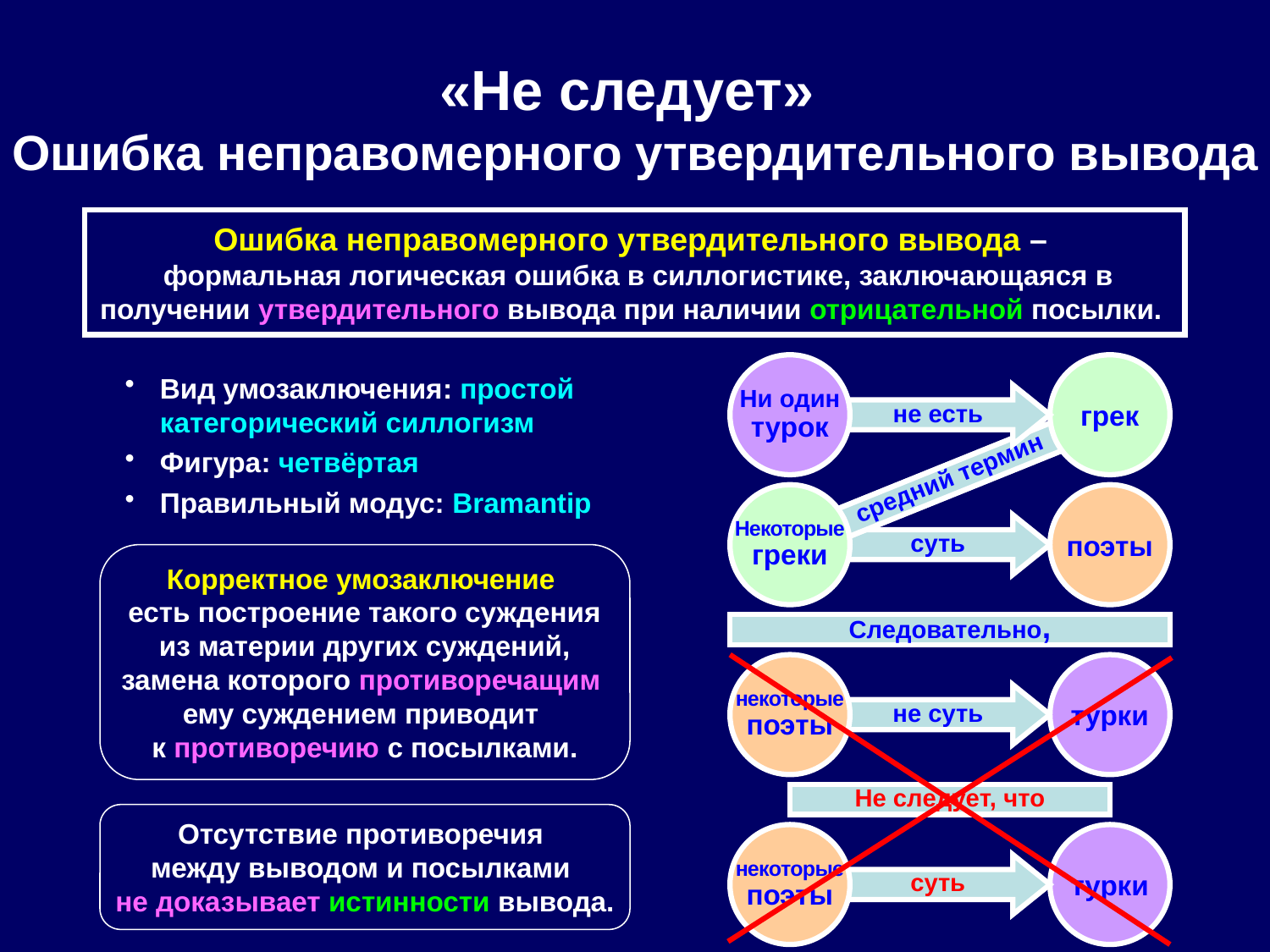

# «Не следует» Ошибка неправомерного утвердительного вывода
Ошибка неправомерного утвердительного вывода –
 формальная логическая ошибка в силлогистике, заключающаяся в получении утвердительного вывода при наличии отрицательной посылки.
Вид умозаключения: простой категорический силлогизм
Фигура: четвёртая
Правильный модус: Bramantip
Ни один
турок
грек
не есть
не суть
средний термин
Некоторые
греки
поэты
суть
Корректное умозаключение
есть построение такого суждения из материи других суждений, замена которого противоречащим
ему суждением приводит
к противоречию с посылками.
Следовательно,
некоторые
поэты
турки
не суть
Не следует, что
Отсутствие противоречия
между выводом и посылками
не доказывает истинности вывода.
некоторые
поэты
турки
суть